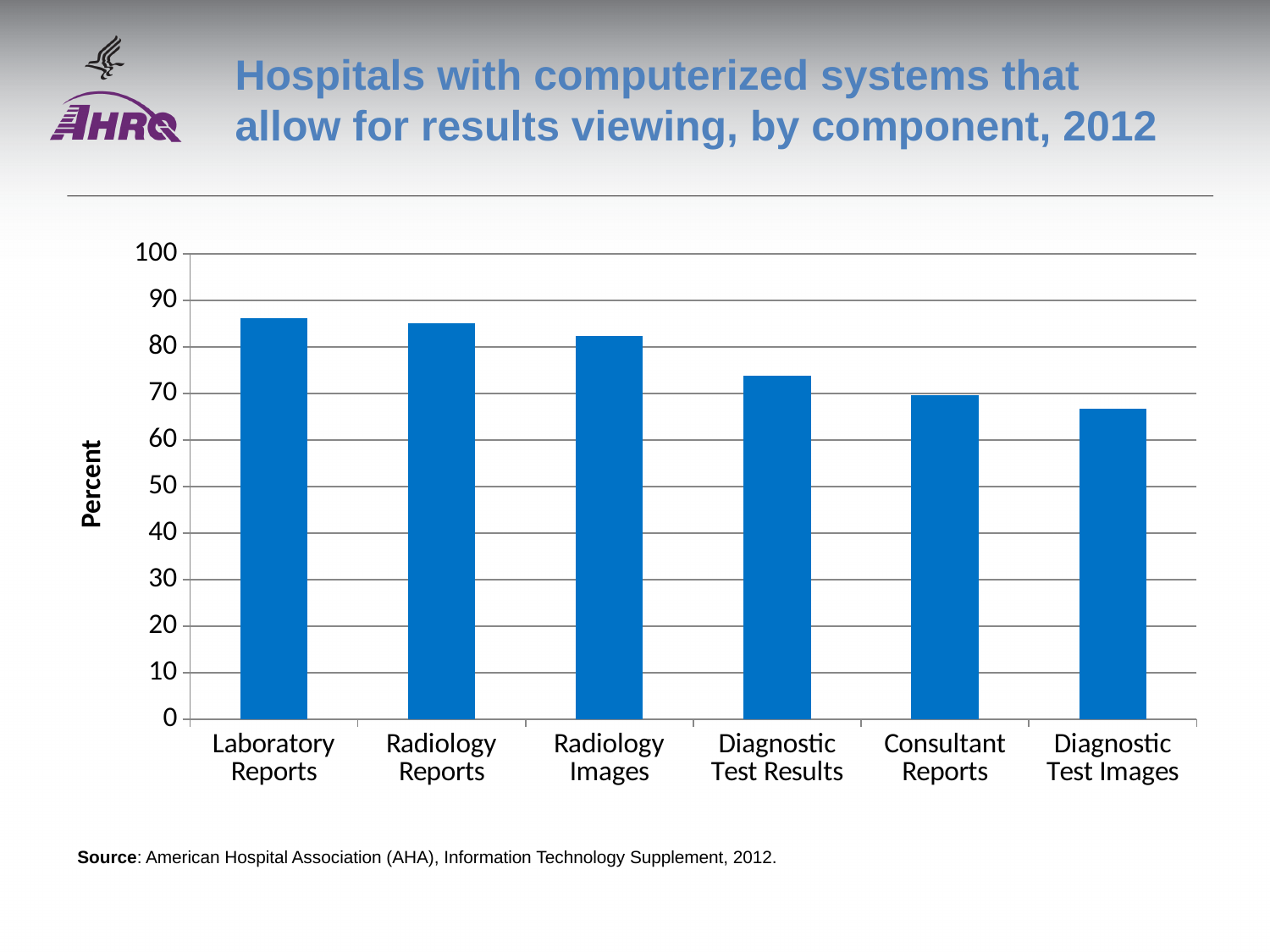

# Hospitals with computerized systems that allow for results viewing, by component, 2012

### Chart

| Category | Series 1 |
|---|---|
| Laboratory Reports | 86.2 |
| Radiology Reports | 85.0 |
| Radiology Images | 82.3 |
| Diagnostic Test Results | 73.9 |
| Consultant Reports | 69.6 |
| Diagnostic Test Images | 66.7 |
Source: American Hospital Association (AHA), Information Technology Supplement, 2012.